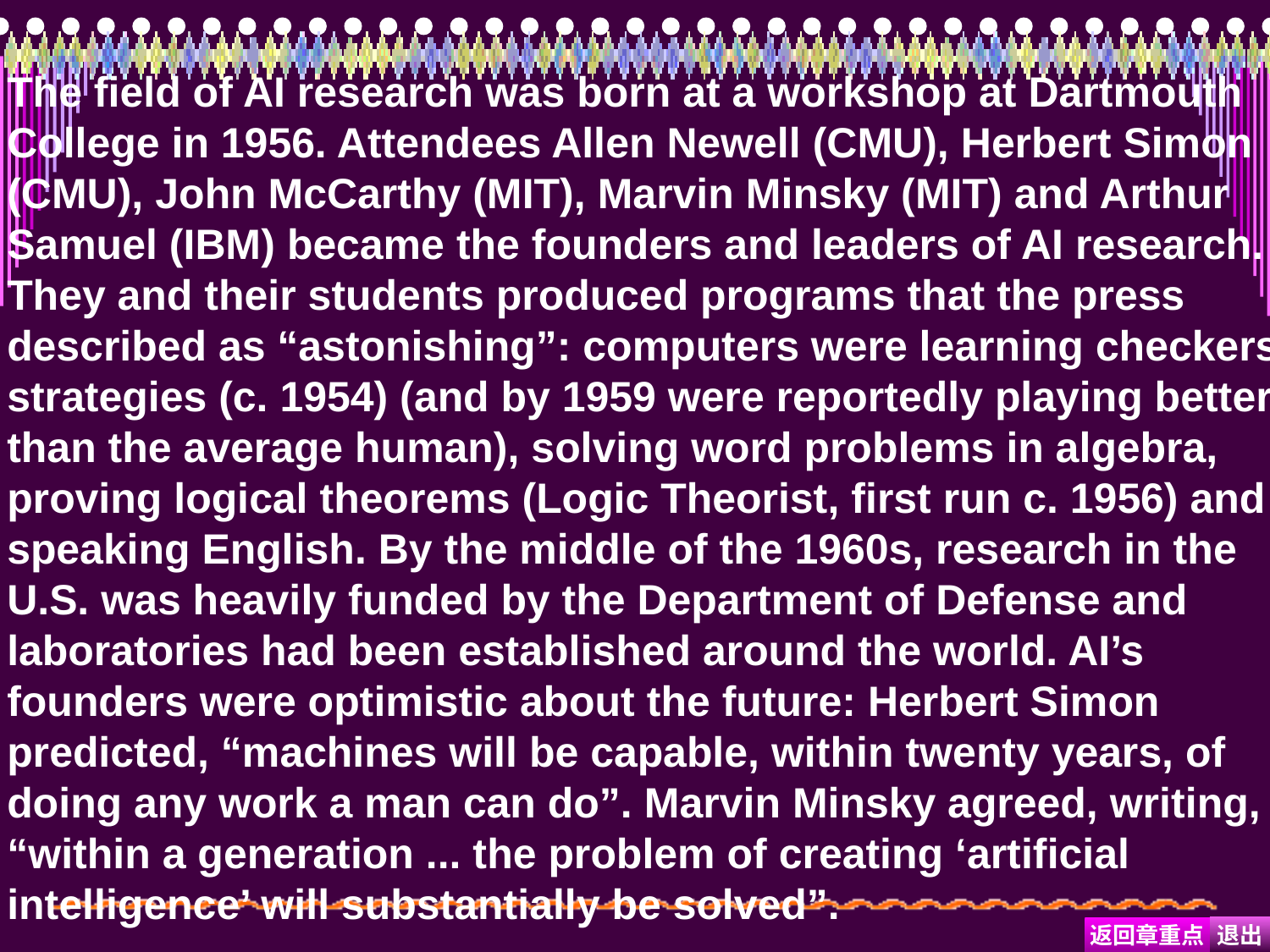

#
The field of AI research was born at a workshop at Dartmouth College in 1956. Attendees Allen Newell (CMU), Herbert Simon (CMU), John McCarthy (MIT), Marvin Minsky (MIT) and Arthur Samuel (IBM) became the founders and leaders of AI research. They and their students produced programs that the press described as “astonishing”: computers were learning checkers strategies (c. 1954) (and by 1959 were reportedly playing better than the average human), solving word problems in algebra, proving logical theorems (Logic Theorist, first run c. 1956) and speaking English. By the middle of the 1960s, research in the U.S. was heavily funded by the Department of Defense and laboratories had been established around the world. AI’s founders were optimistic about the future: Herbert Simon predicted, “machines will be capable, within twenty years, of doing any work a man can do”. Marvin Minsky agreed, writing, “within a generation ... the problem of creating ‘artificial intelligence’ will substantially be solved”.